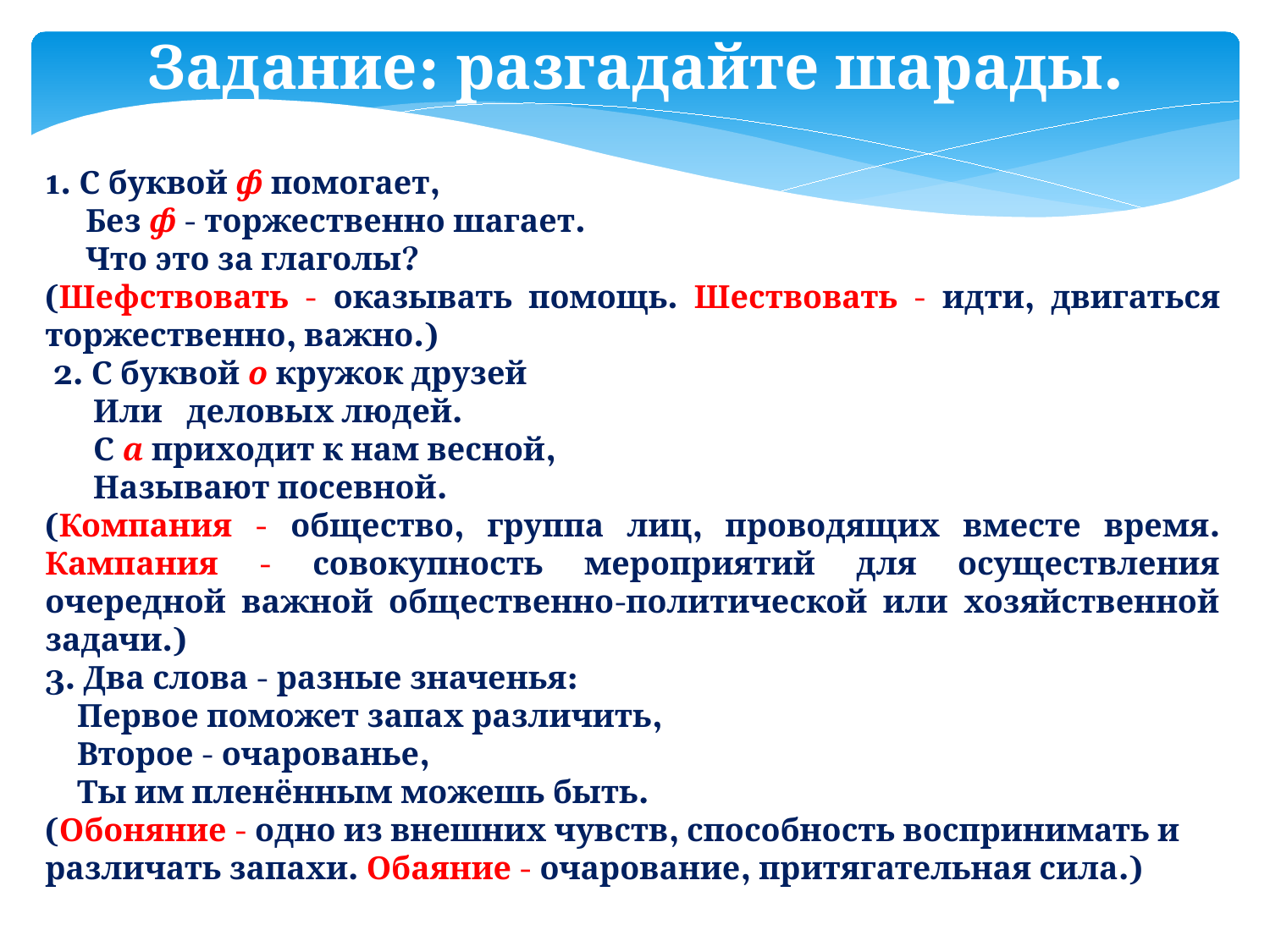

Задание: разгадайте шарады.
1. С буквой ф помогает,
     Без ф - торжественно шагает.
     Что это за глаголы?
(Шефствовать - оказывать помощь. Шествовать - идти, двигаться торжественно, важно.)
 2. С буквой о кружок друзей
      Или   деловых людей.
      С а приходит к нам весной,
      Называют посевной.
(Компания - общество, группа лиц, проводящих вместе время. Кампания - совокупность мероприятий для осуществления очередной важной общественно-политической или хозяйственной задачи.)
3. Два слова - разные значенья:
    Первое поможет запах различить,
    Второе - очарованье,
    Ты им пленённым можешь быть.
(Обоняние - одно из внешних чувств, способность воспринимать и различать запахи. Обаяние - очарование, притягательная сила.)